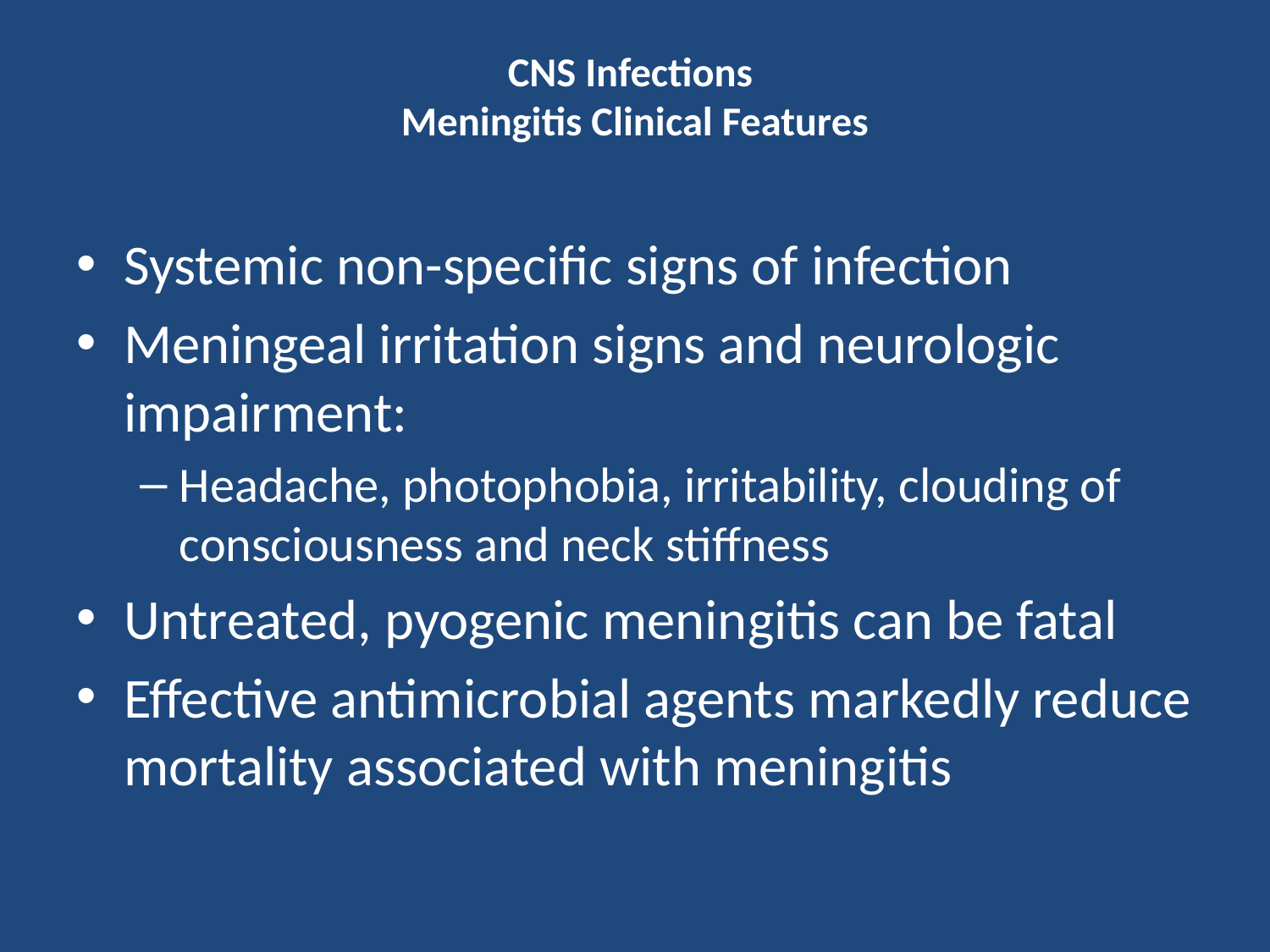

# CNS Infections Meningitis Clinical Features
Systemic non-specific signs of infection
Meningeal irritation signs and neurologic impairment:
Headache, photophobia, irritability, clouding of consciousness and neck stiffness
Untreated, pyogenic meningitis can be fatal
Effective antimicrobial agents markedly reduce mortality associated with meningitis